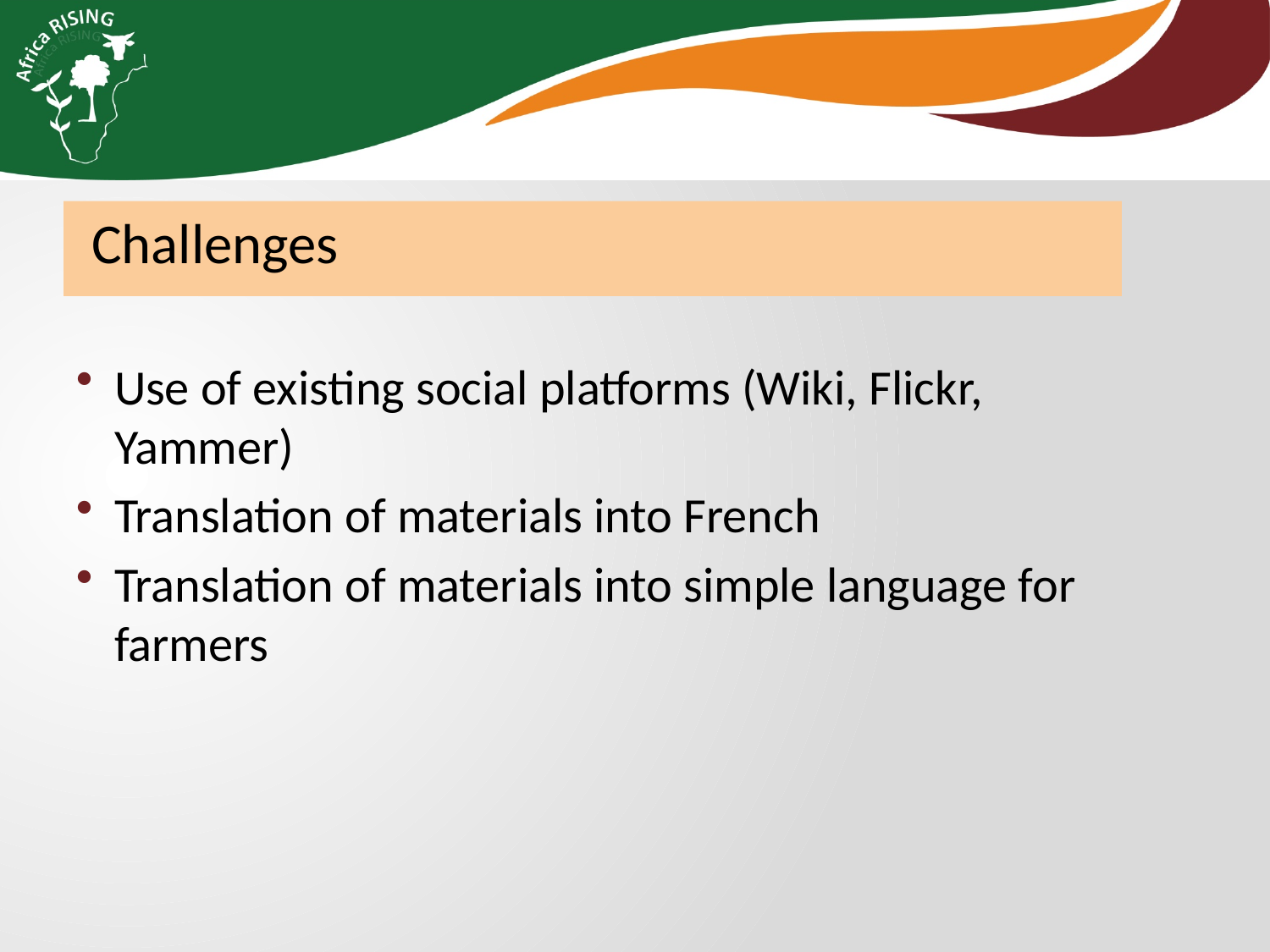

Challenges
Use of existing social platforms (Wiki, Flickr, Yammer)
Translation of materials into French
Translation of materials into simple language for farmers